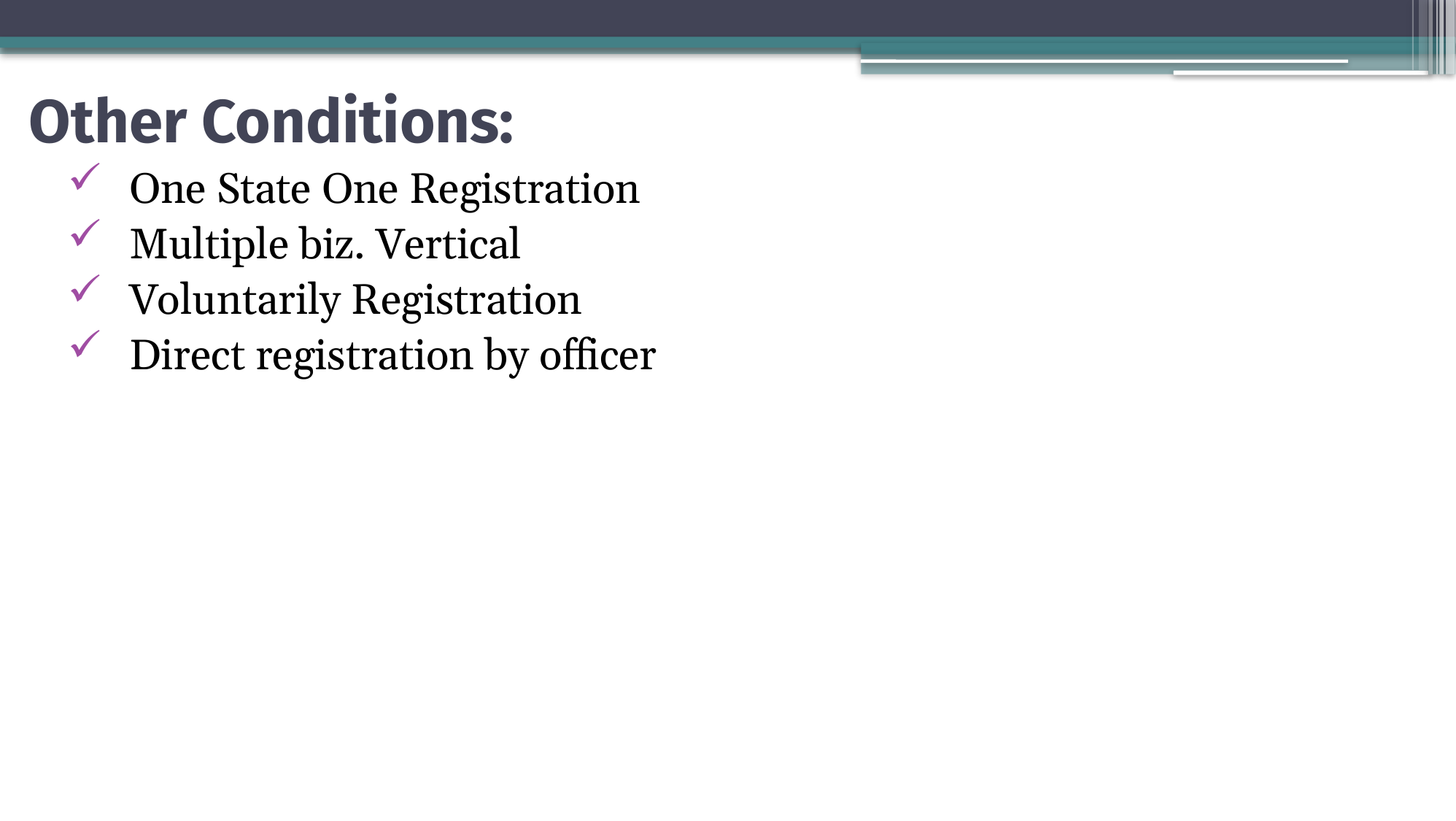

# Other Conditions:
One State One Registration
Multiple biz. Vertical
Voluntarily Registration
Direct registration by officer